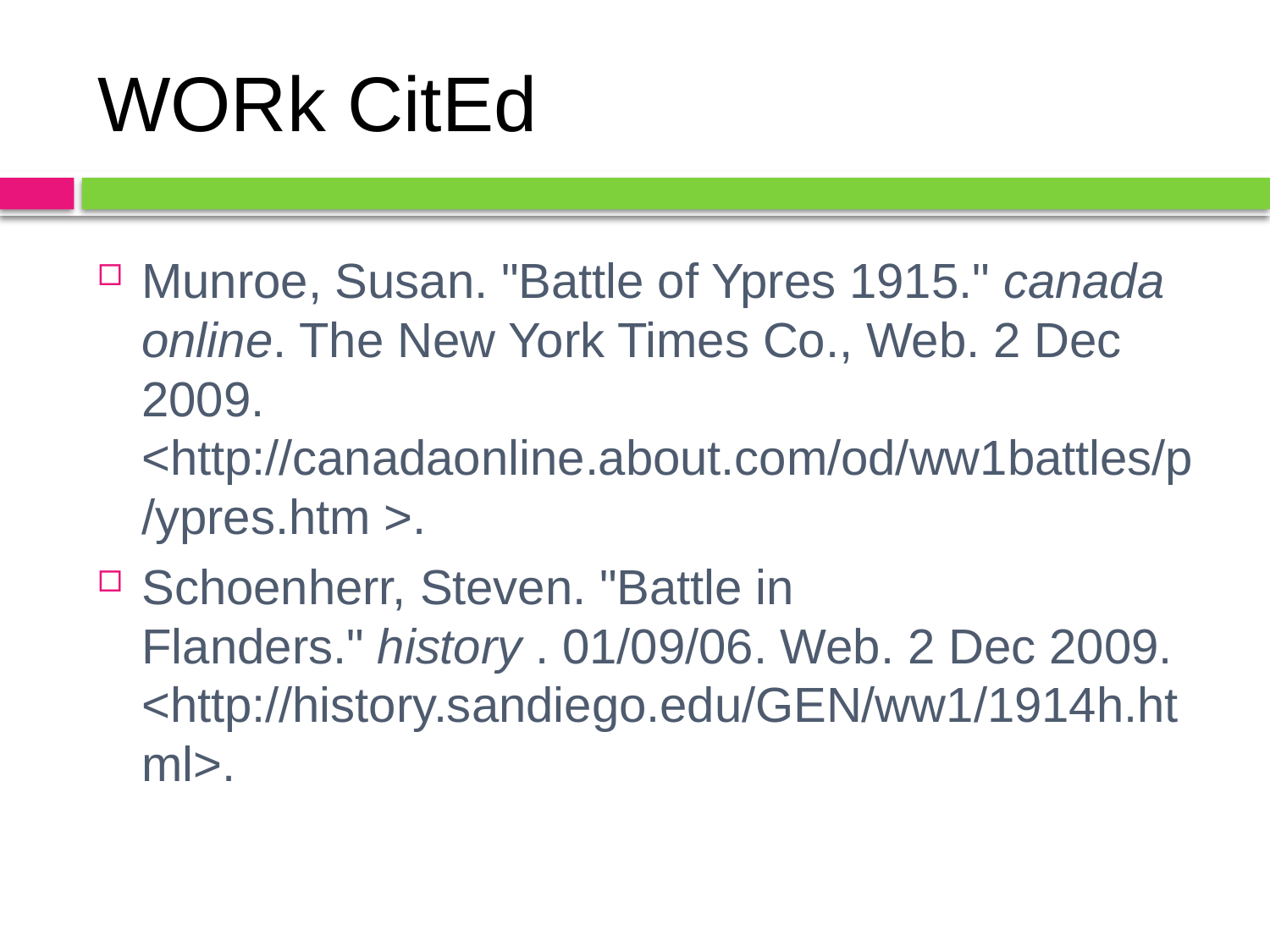

# WORk CitEd
Munroe, Susan. "Battle of Ypres 1915." canada online. The New York Times Co., Web. 2 Dec 2009. <http://canadaonline.about.com/od/ww1battles/p/ypres.htm >.
Schoenherr, Steven. "Battle in Flanders." history . 01/09/06. Web. 2 Dec 2009. <http://history.sandiego.edu/GEN/ww1/1914h.html>.